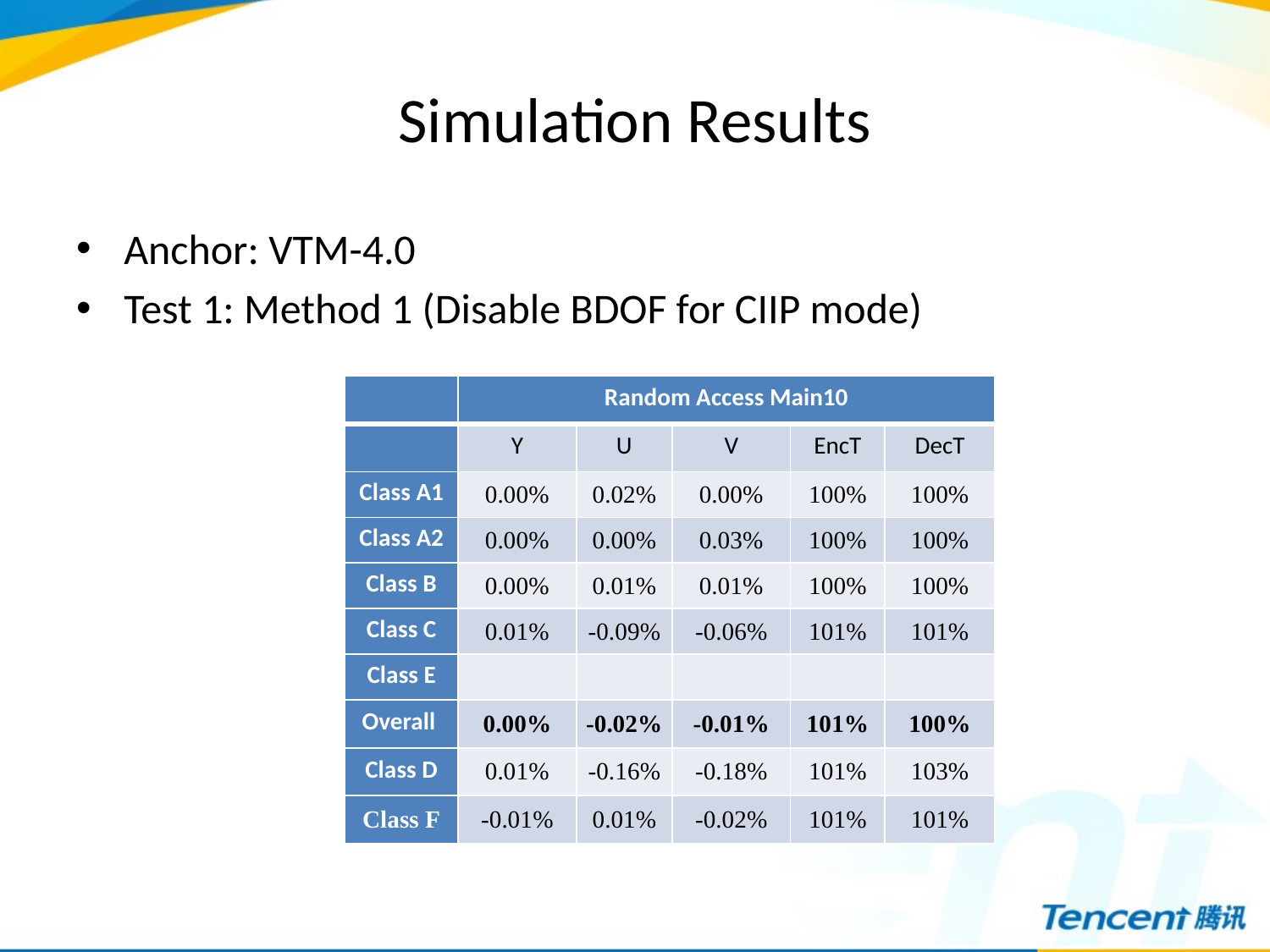

# Simulation Results
Anchor: VTM-4.0
Test 1: Method 1 (Disable BDOF for CIIP mode)

|  | Random Access Main10 |  |  |  |  |
| --- | --- | --- | --- | --- | --- |
|  | Y | U | V | EncT | DecT |
| Class A1 | 0.00% | 0.02% | 0.00% | 100% | 100% |
| Class A2 | 0.00% | 0.00% | 0.03% | 100% | 100% |
| Class B | 0.00% | 0.01% | 0.01% | 100% | 100% |
| Class C | 0.01% | -0.09% | -0.06% | 101% | 101% |
| Class E |  |  |  |  |  |
| Overall | 0.00% | -0.02% | -0.01% | 101% | 100% |
| Class D | 0.01% | -0.16% | -0.18% | 101% | 103% |
| Class F | -0.01% | 0.01% | -0.02% | 101% | 101% |